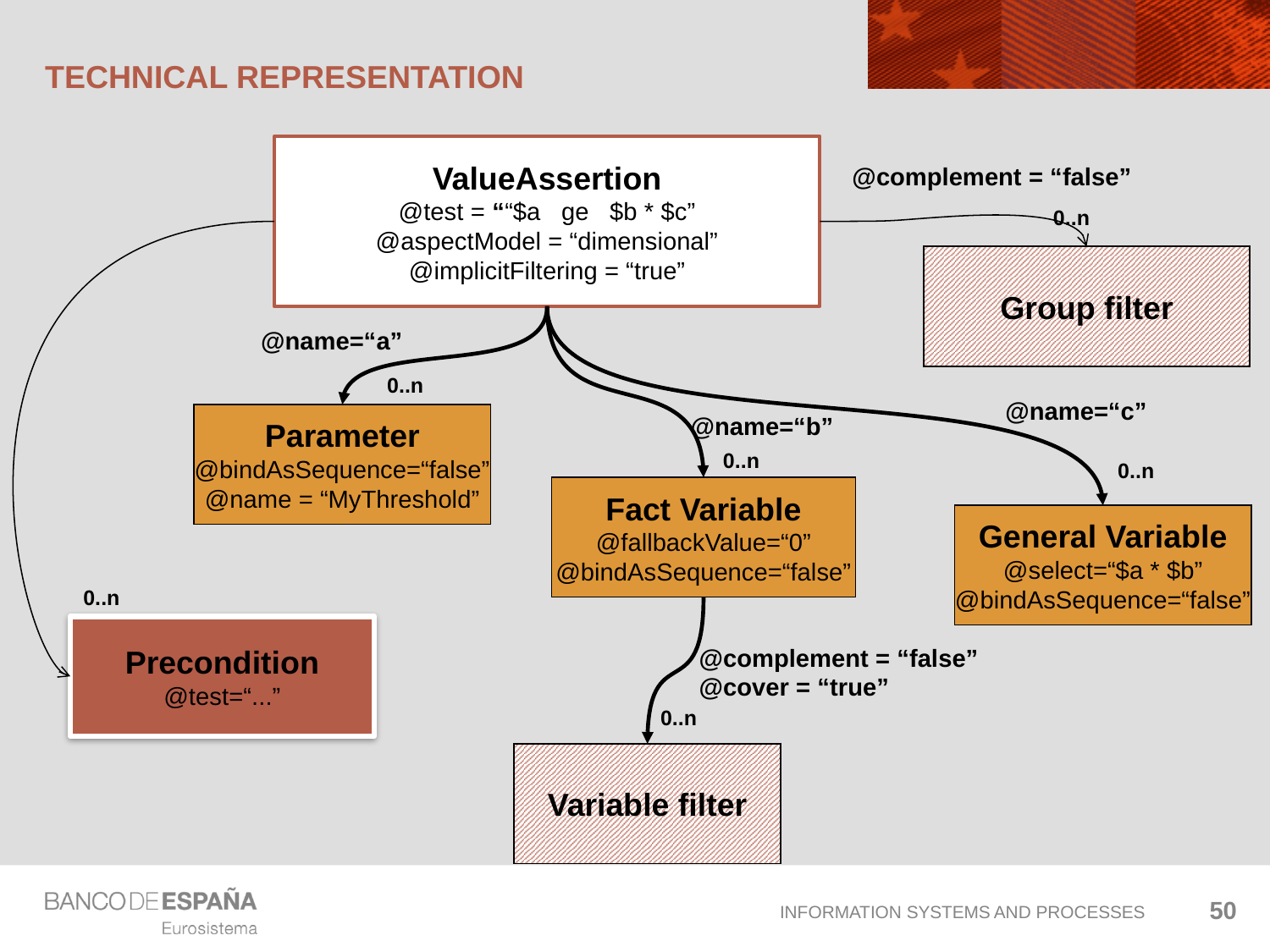

# technical representation
ValueAssertion
@test = ““$a   ge   $b * $c”
@aspectModel = “dimensional”
@implicitFiltering = “true”
@complement = “false”
0..n
Group filter
@name=“a”
0..n
@name=“c”
Parameter
@bindAsSequence=“false”
@name = “MyThreshold”
@name=“b”
0..n
0..n
Fact Variable
@fallbackValue=“0”
@bindAsSequence=“false”
General Variable
@select=“$a * $b”
@bindAsSequence=“false”
0..n
Precondition
@test=“...”
@complement = “false”
@cover = “true”
0..n
Variable filter
50